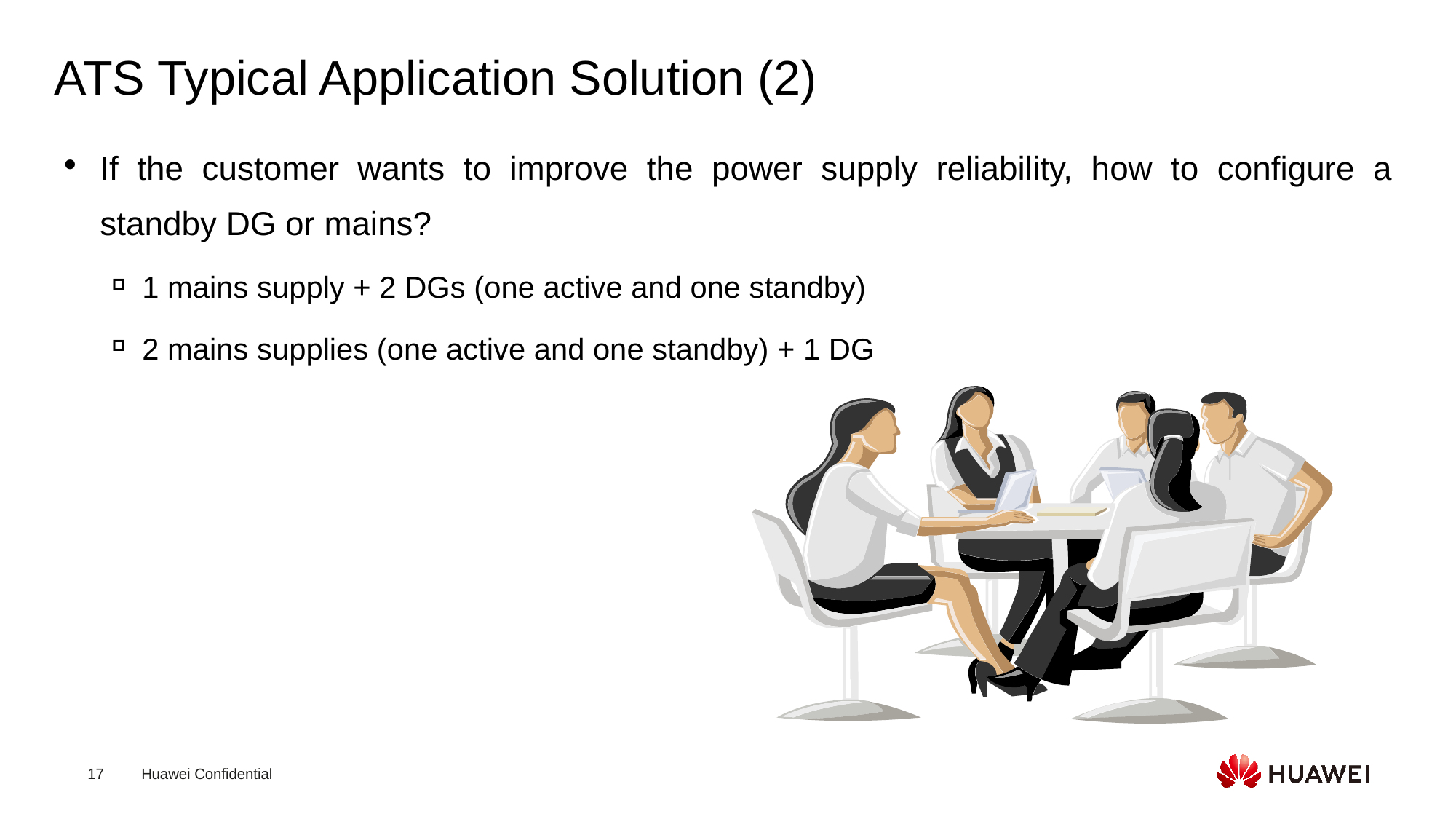

# ATS Typical Application Solution (2)
If the customer wants to improve the power supply reliability, how to configure a standby DG or mains?
1 mains supply + 2 DGs (one active and one standby)
2 mains supplies (one active and one standby) + 1 DG